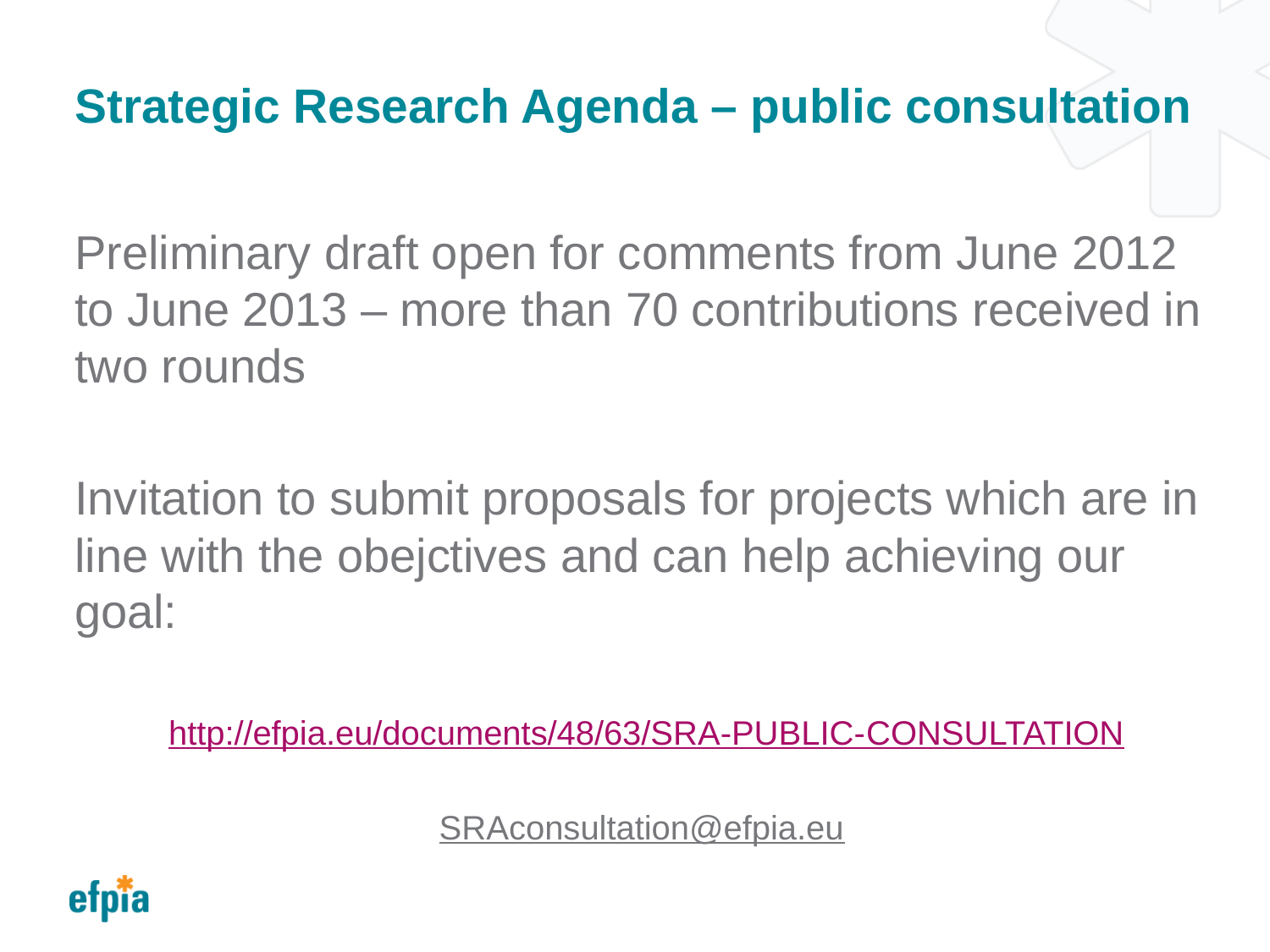

# Strategic Research Agenda – public consultation
Preliminary draft open for comments from June 2012 to June 2013 – more than 70 contributions received in two rounds

Invitation to submit proposals for projects which are in line with the obejctives and can help achieving our goal:

http://efpia.eu/documents/48/63/SRA-PUBLIC-CONSULTATION

SRAconsultation@efpia.eu